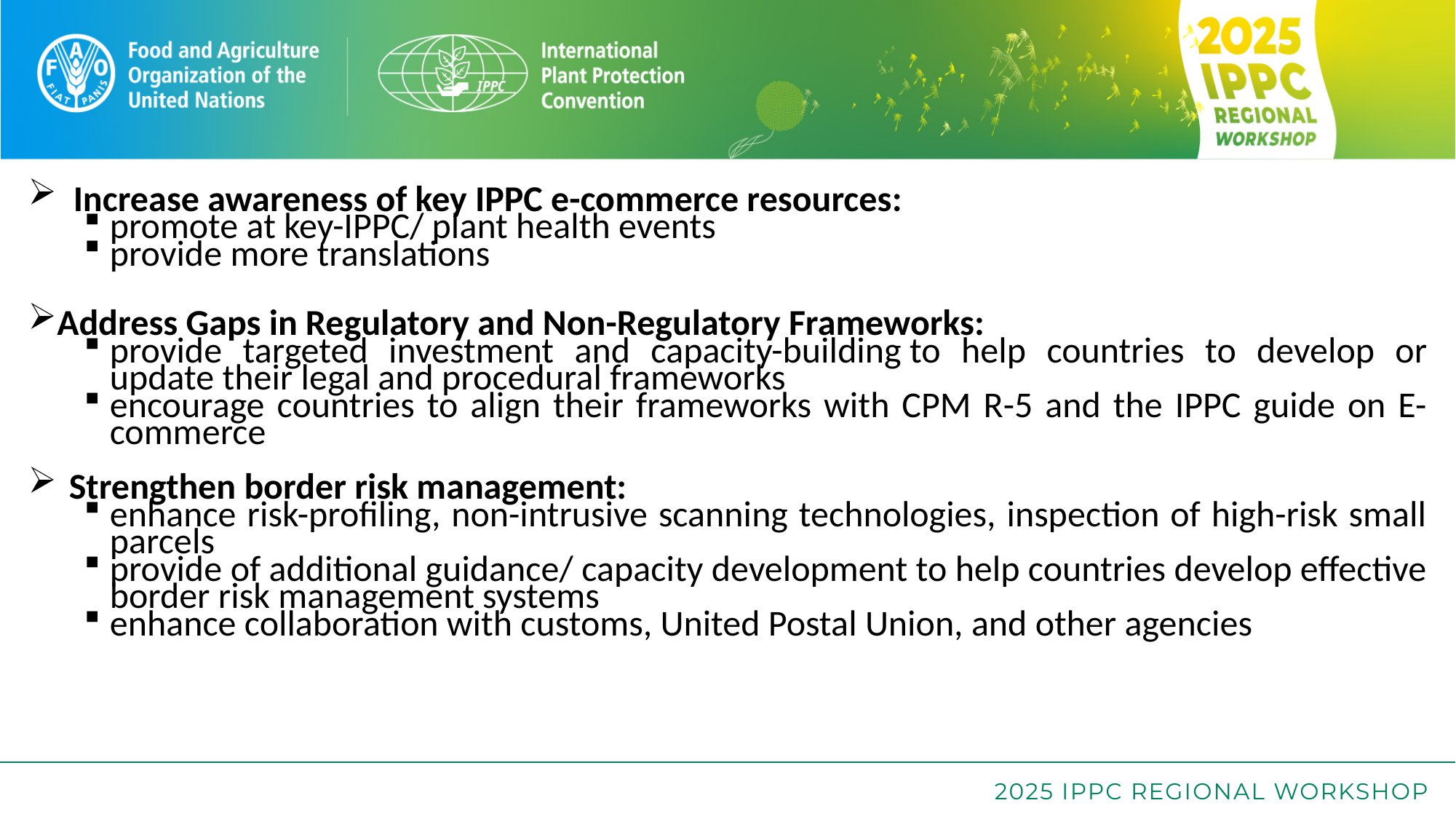

Increase awareness of key IPPC e-commerce resources:
promote at key-IPPC/ plant health events
provide more translations

Address Gaps in Regulatory and Non-Regulatory Frameworks:
provide targeted investment and capacity-building to help countries to develop or update their legal and procedural frameworks
encourage countries to align their frameworks with CPM R-5 and the IPPC guide on E-commerce

Strengthen border risk management:
enhance risk-profiling, non-intrusive scanning technologies, inspection of high-risk small parcels
provide of additional guidance/ capacity development to help countries develop effective border risk management systems
enhance collaboration with customs, United Postal Union, and other agencies